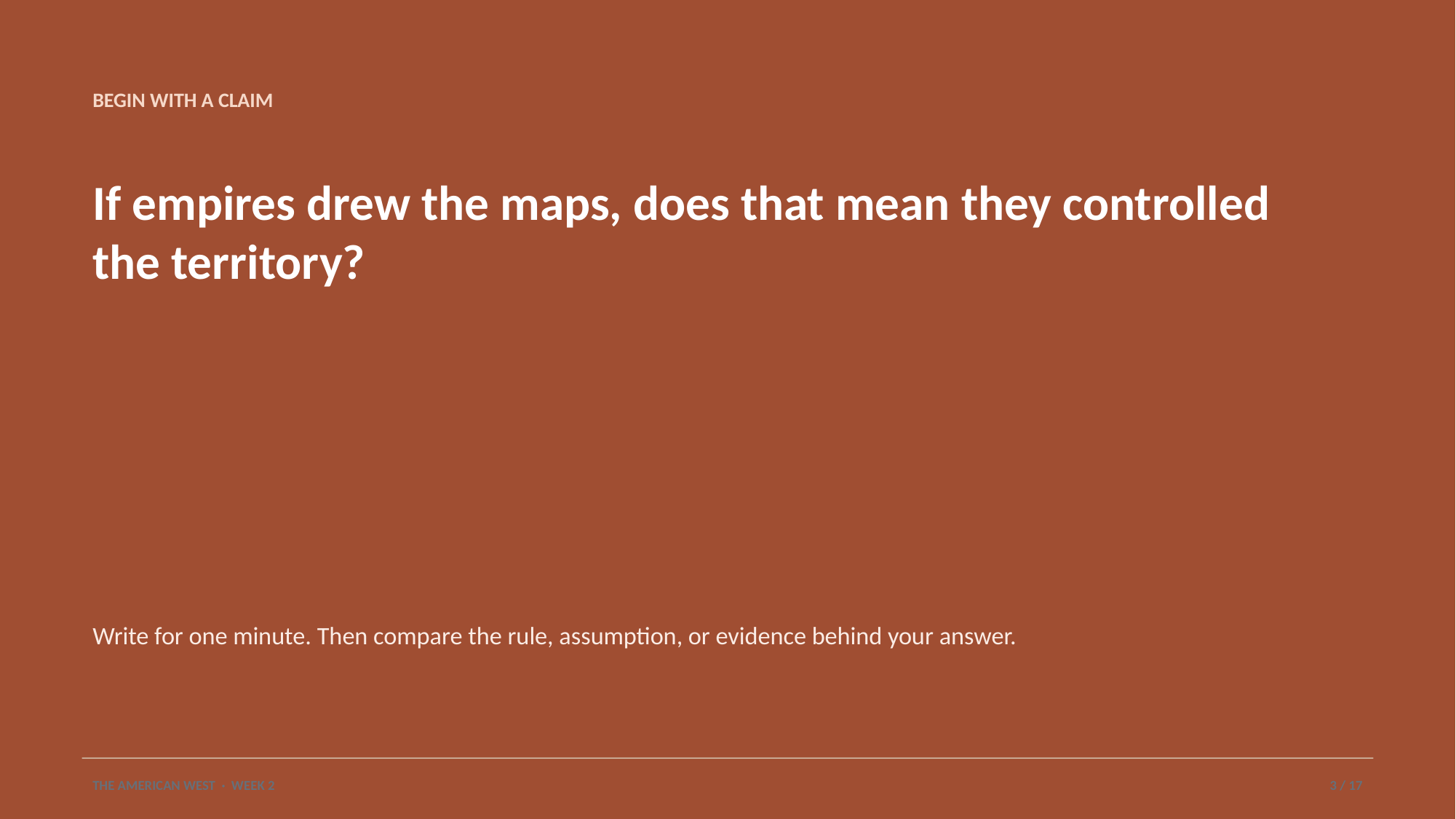

BEGIN WITH A CLAIM
If empires drew the maps, does that mean they controlled the territory?
Write for one minute. Then compare the rule, assumption, or evidence behind your answer.

THE AMERICAN WEST  ·  WEEK 2
3 / 17